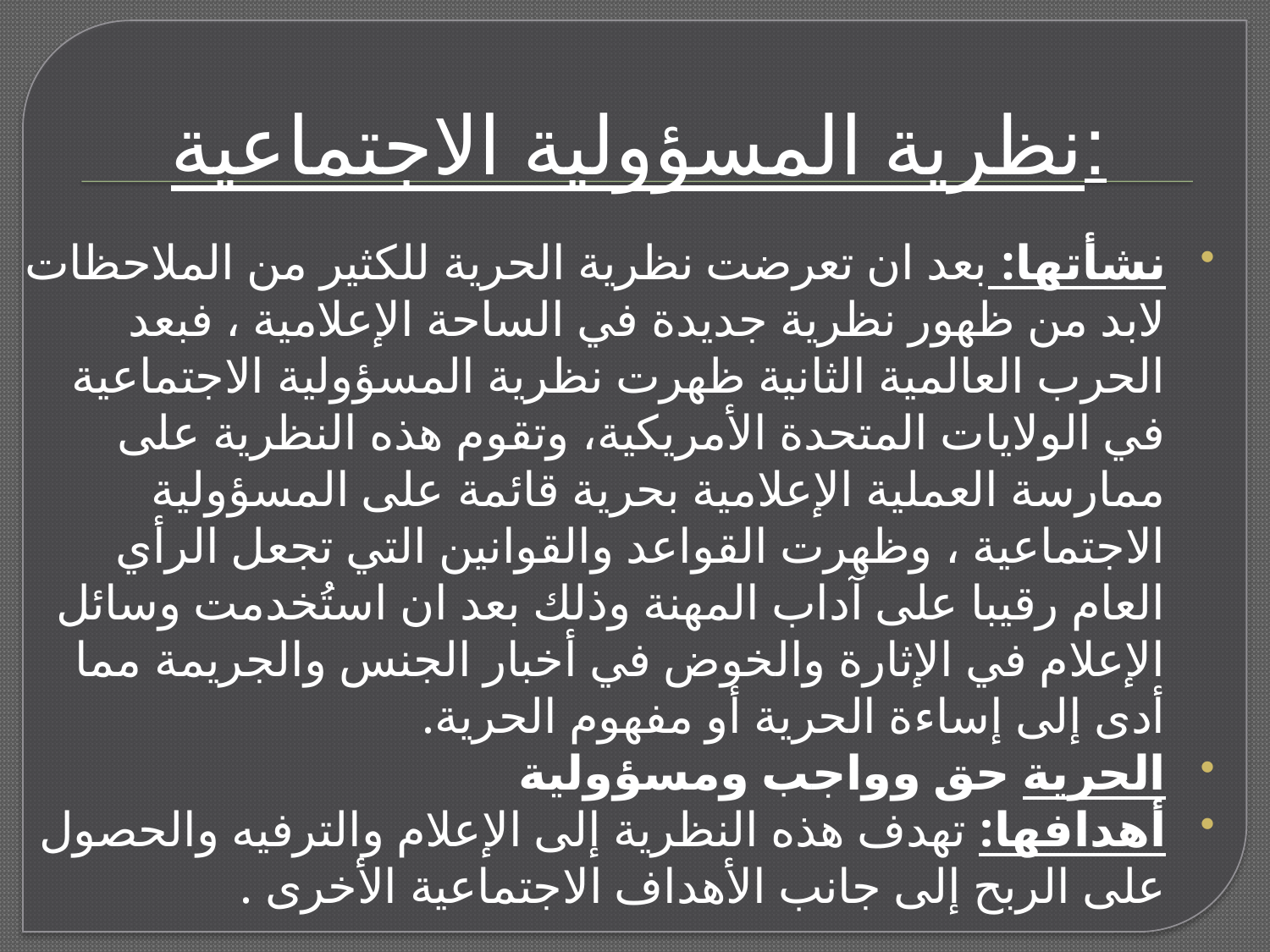

# نظرية المسؤولية الاجتماعية:
نشأتها: بعد ان تعرضت نظرية الحرية للكثير من الملاحظات لابد من ظهور نظرية جديدة في الساحة الإعلامية ، فبعد الحرب العالمية الثانية ظهرت نظرية المسؤولية الاجتماعية في الولايات المتحدة الأمريكية، وتقوم هذه النظرية على ممارسة العملية الإعلامية بحرية قائمة على المسؤولية الاجتماعية ، وظهرت القواعد والقوانين التي تجعل الرأي العام رقيبا على آداب المهنة وذلك بعد ان استُخدمت وسائل الإعلام في الإثارة والخوض في أخبار الجنس والجريمة مما أدى إلى إساءة الحرية أو مفهوم الحرية.
الحرية حق وواجب ومسؤولية
أهدافها: تهدف هذه النظرية إلى الإعلام والترفيه والحصول على الربح إلى جانب الأهداف الاجتماعية الأخرى .